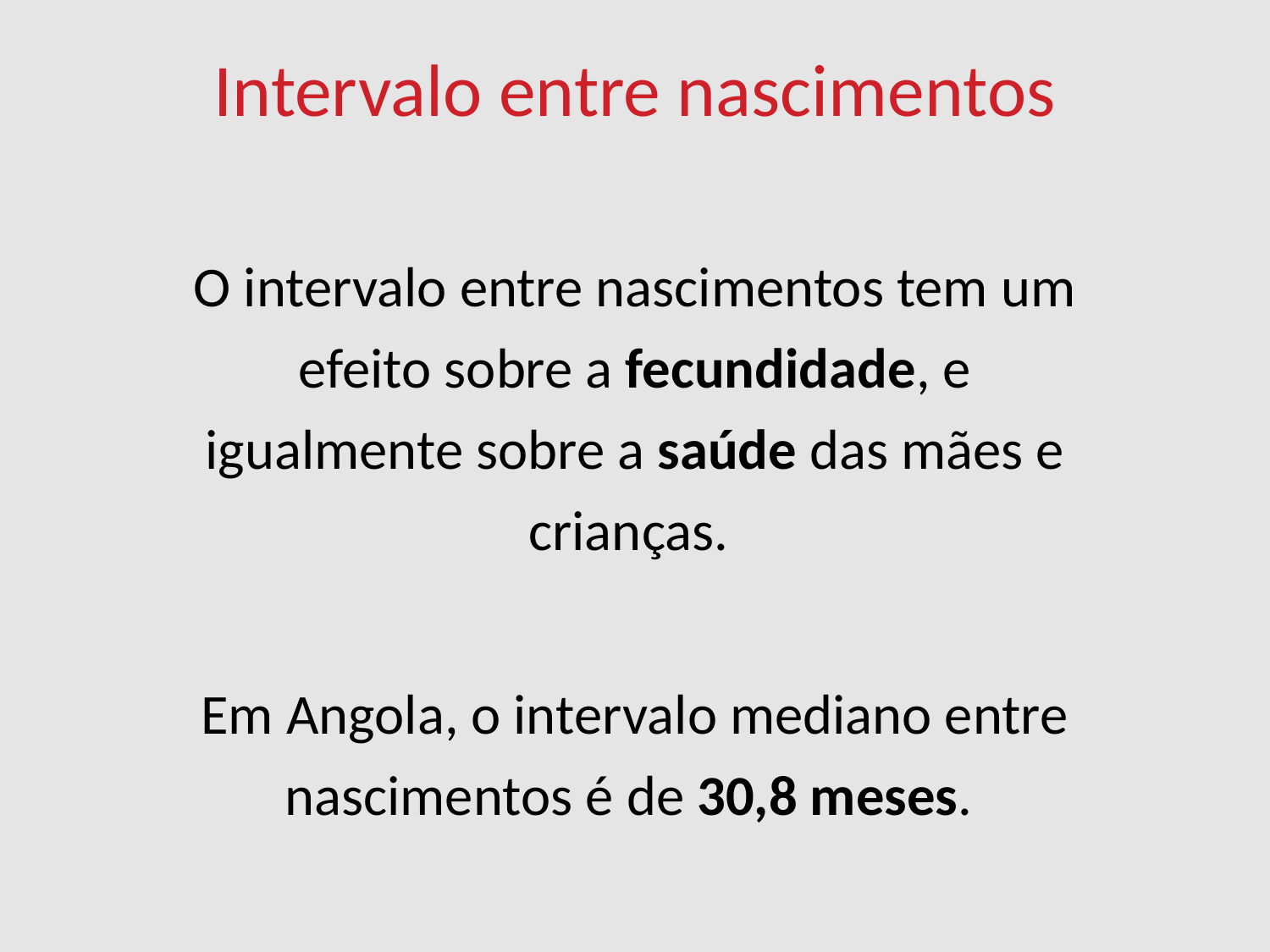

Intervalo entre nascimentos
O intervalo entre nascimentos tem um efeito sobre a fecundidade, e igualmente sobre a saúde das mães e crianças.

Em Angola, o intervalo mediano entre nascimentos é de 30,8 meses.